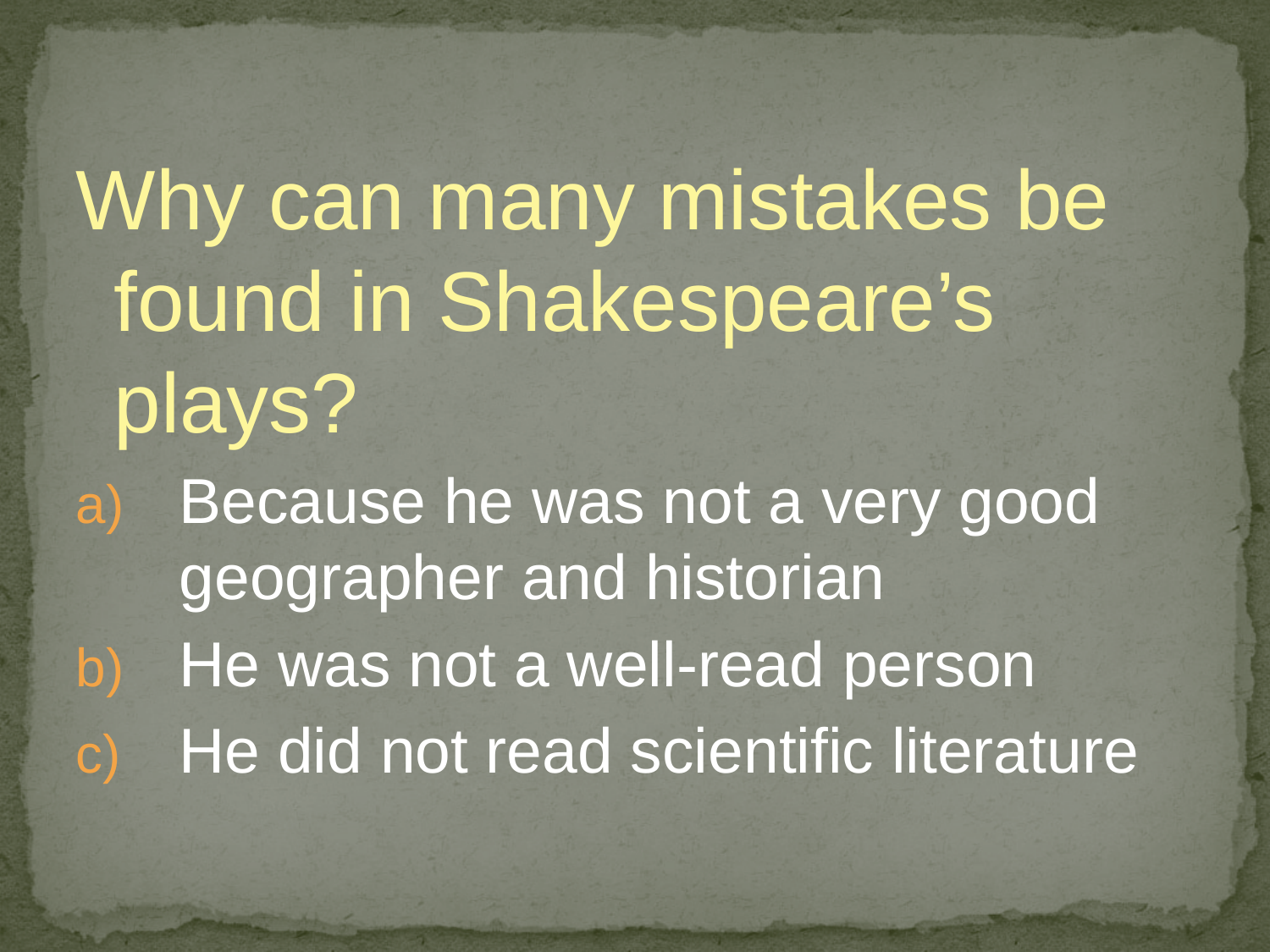

#
Why can many mistakes be found in Shakespeare’s plays?
Because he was not a very good geographer and historian
He was not a well-read person
He did not read scientific literature